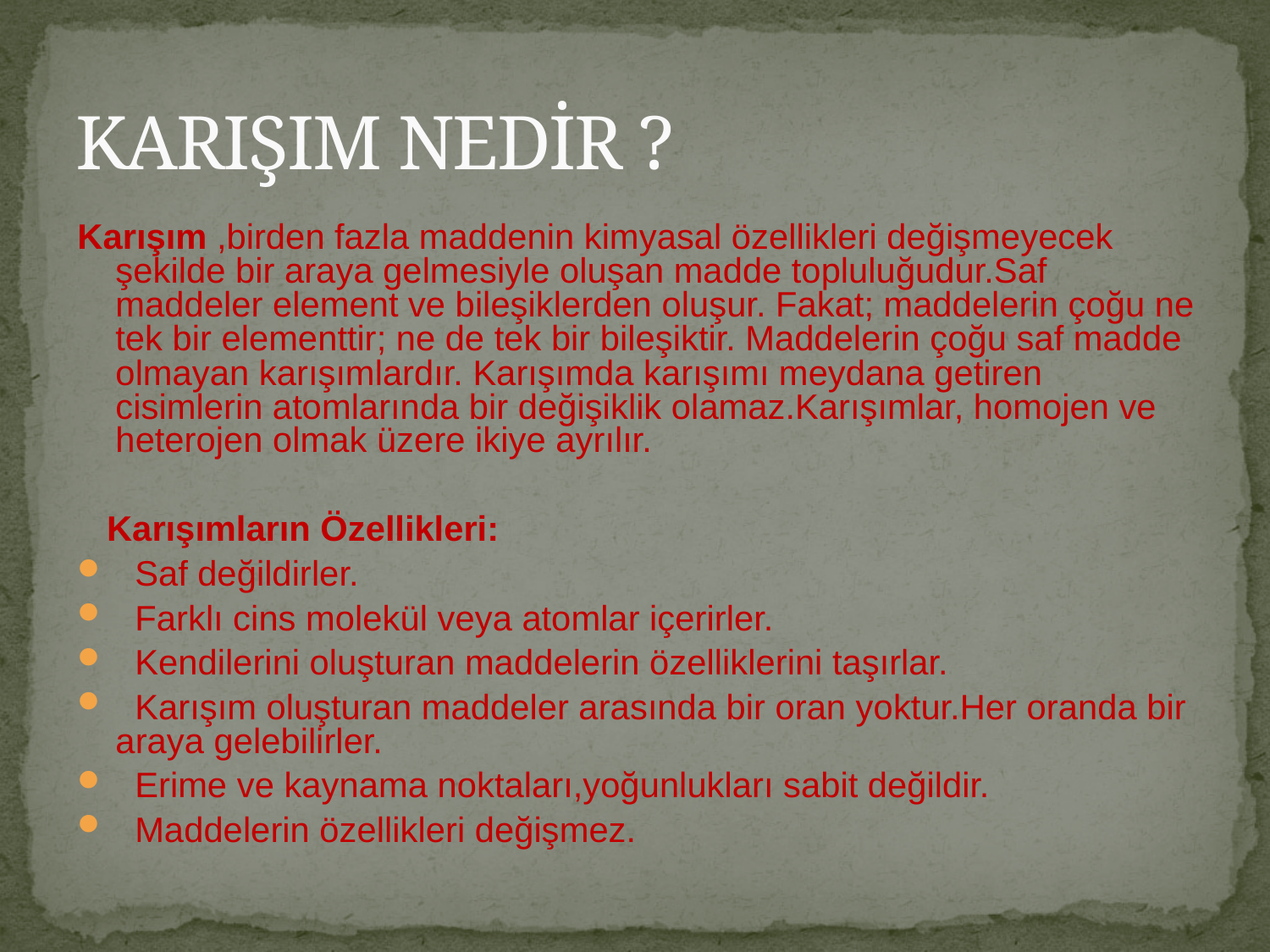

# KARIŞIM NEDİR ?
Karışım ,birden fazla maddenin kimyasal özellikleri değişmeyecek şekilde bir araya gelmesiyle oluşan madde topluluğudur.Saf maddeler element ve bileşiklerden oluşur. Fakat; maddelerin çoğu ne tek bir elementtir; ne de tek bir bileşiktir. Maddelerin çoğu saf madde olmayan karışımlardır. Karışımda karışımı meydana getiren cisimlerin atomlarında bir değişiklik olamaz.Karışımlar, homojen ve heterojen olmak üzere ikiye ayrılır.

   Karışımların Özellikleri:
  Saf değildirler.
  Farklı cins molekül veya atomlar içerirler.
  Kendilerini oluşturan maddelerin özelliklerini taşırlar.
  Karışım oluşturan maddeler arasında bir oran yoktur.Her oranda bir araya gelebilirler.
  Erime ve kaynama noktaları,yoğunlukları sabit değildir.
  Maddelerin özellikleri değişmez.